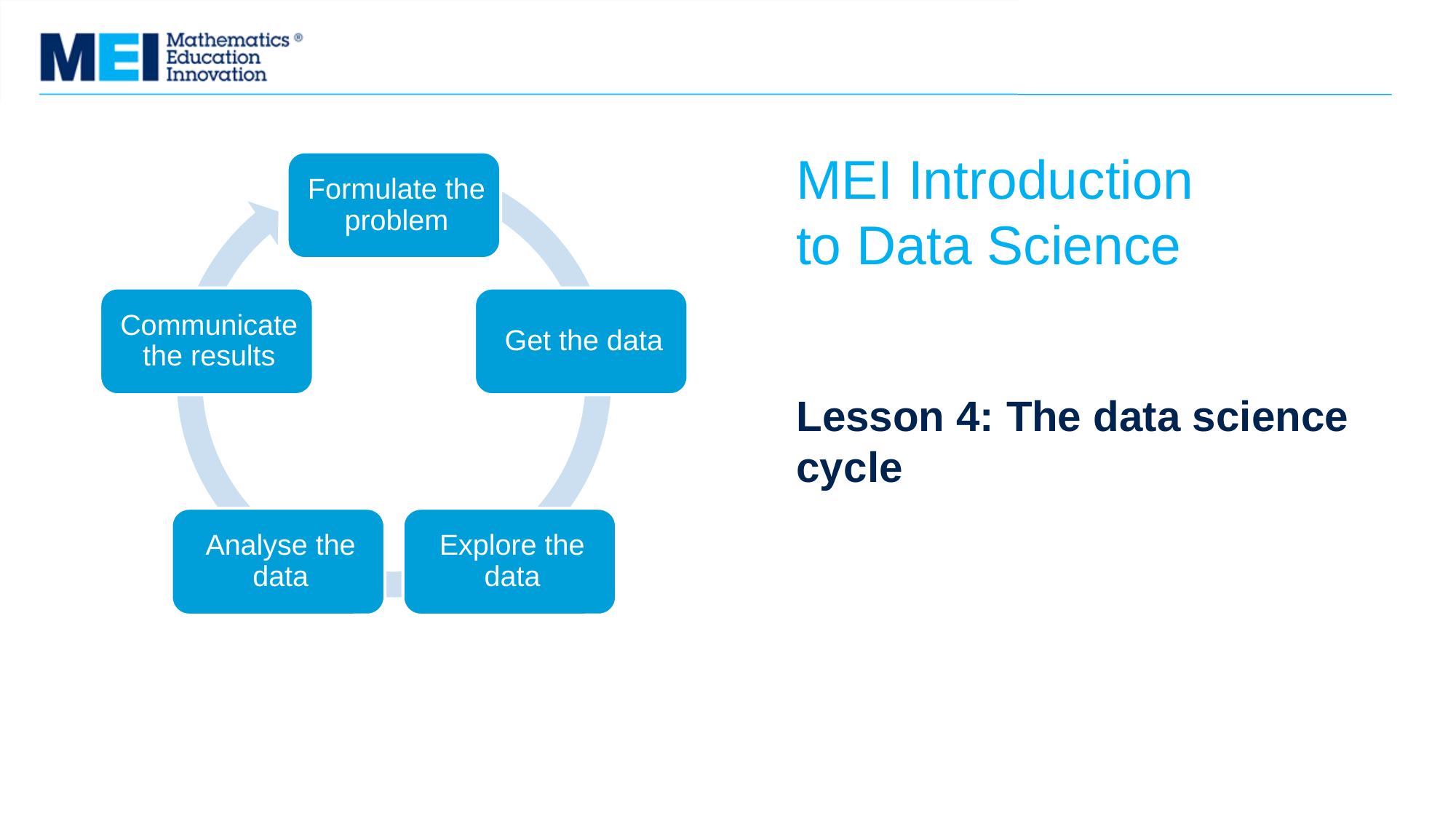

# MEI Introduction to Data Science
Formulate the problem
Get the data
Explore the data
Analyse the data
Communicate the results
Lesson 4: The data science cycle